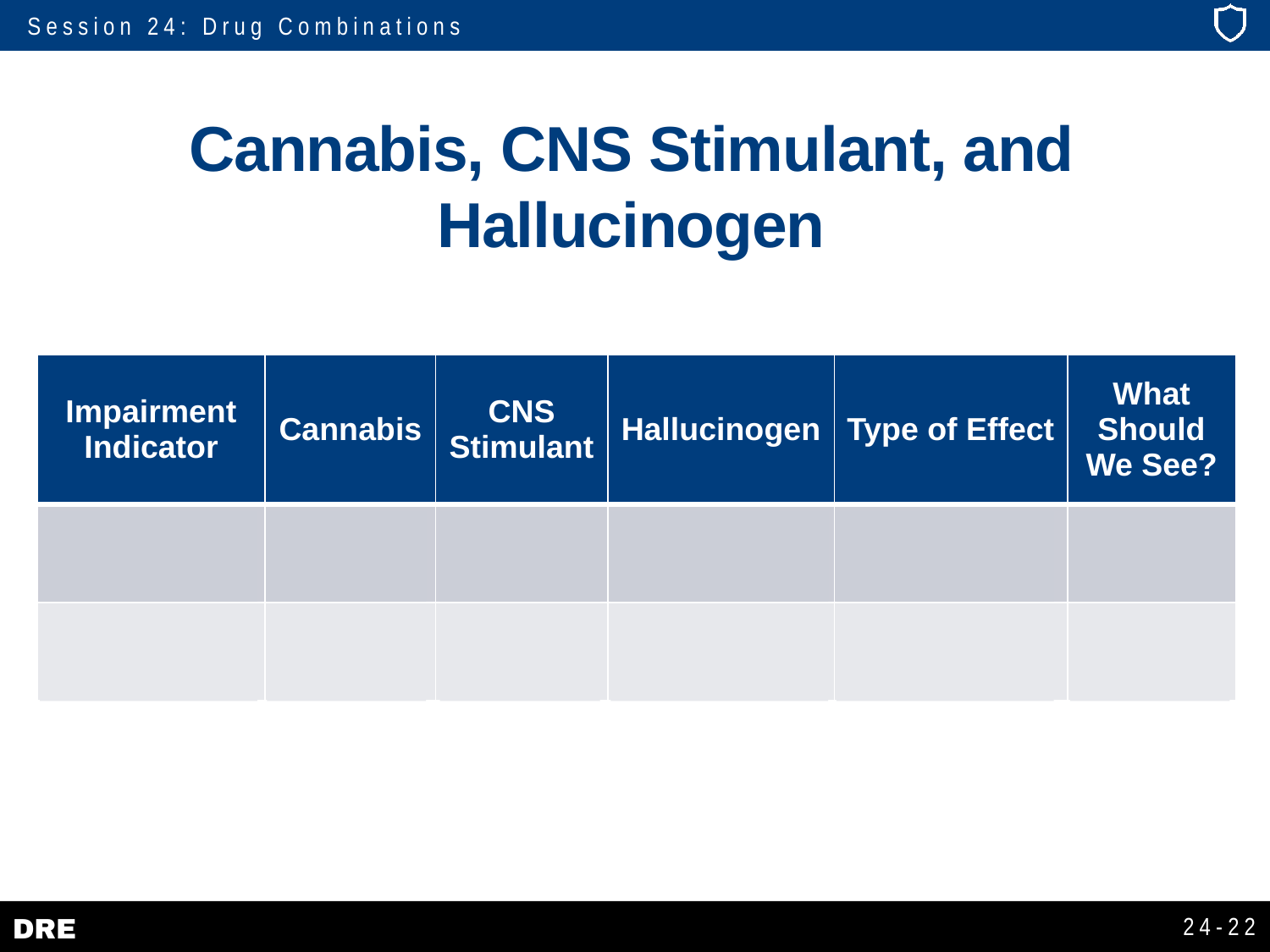

# Cannabis, CNS Stimulant, and Hallucinogen
| Impairment Indicator | Cannabis | CNS Stimulant | Hallucinogen | Type of Effect | What Should We See? |
| --- | --- | --- | --- | --- | --- |
| Body Temperature | Normal | Up | Up | Additive/ Overlapping | Up |
| Muscle Tone | Normal | Rigid | Rigid | Additive/ Overlapping | Rigid |

24-22